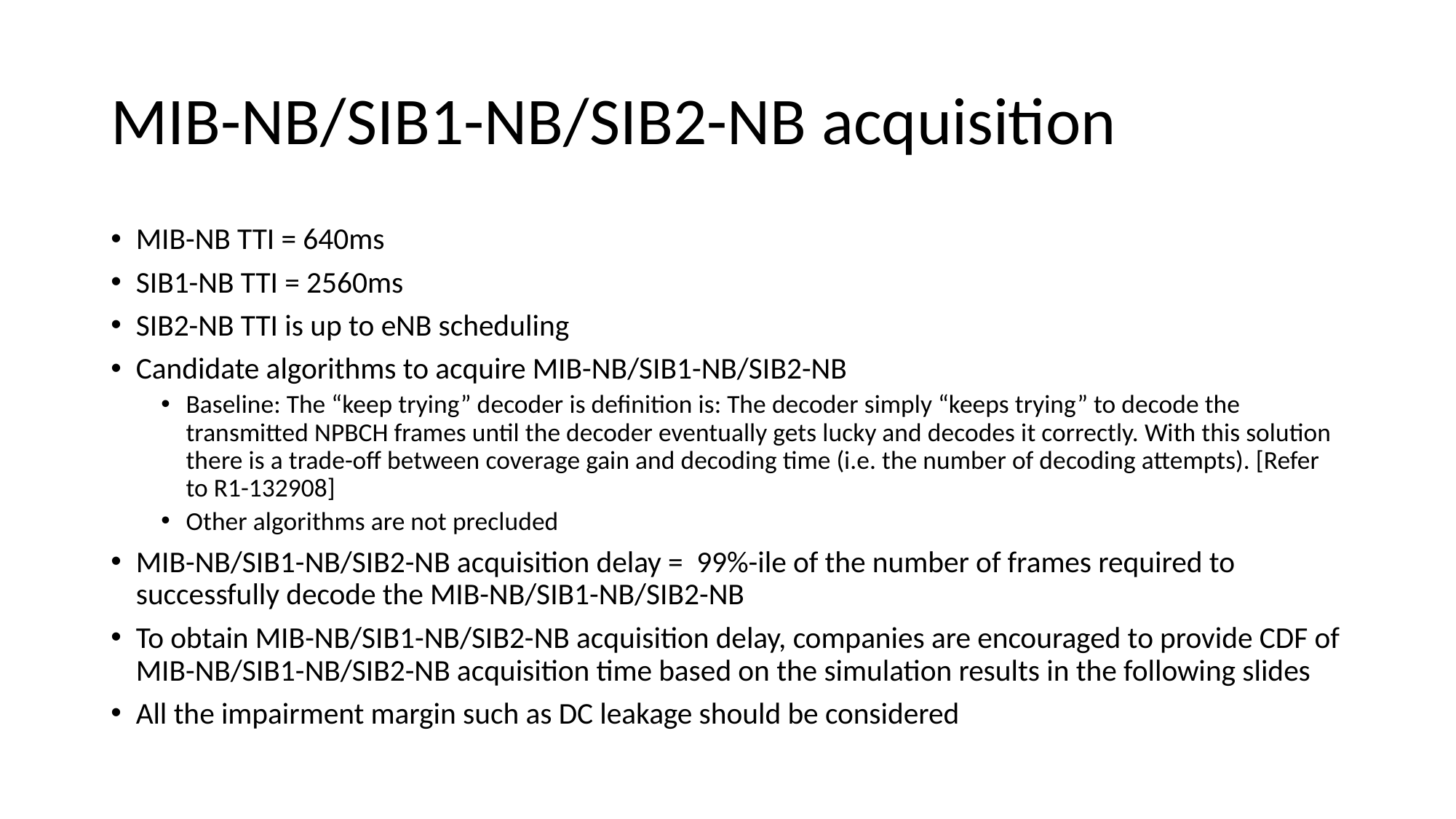

# MIB-NB/SIB1-NB/SIB2-NB acquisition
MIB-NB TTI = 640ms
SIB1-NB TTI = 2560ms
SIB2-NB TTI is up to eNB scheduling
Candidate algorithms to acquire MIB-NB/SIB1-NB/SIB2-NB
Baseline: The “keep trying” decoder is definition is: The decoder simply “keeps trying” to decode the transmitted NPBCH frames until the decoder eventually gets lucky and decodes it correctly. With this solution there is a trade-off between coverage gain and decoding time (i.e. the number of decoding attempts). [Refer to R1-132908]
Other algorithms are not precluded
MIB-NB/SIB1-NB/SIB2-NB acquisition delay =  99%-ile of the number of frames required to successfully decode the MIB-NB/SIB1-NB/SIB2-NB
To obtain MIB-NB/SIB1-NB/SIB2-NB acquisition delay, companies are encouraged to provide CDF of MIB-NB/SIB1-NB/SIB2-NB acquisition time based on the simulation results in the following slides
All the impairment margin such as DC leakage should be considered